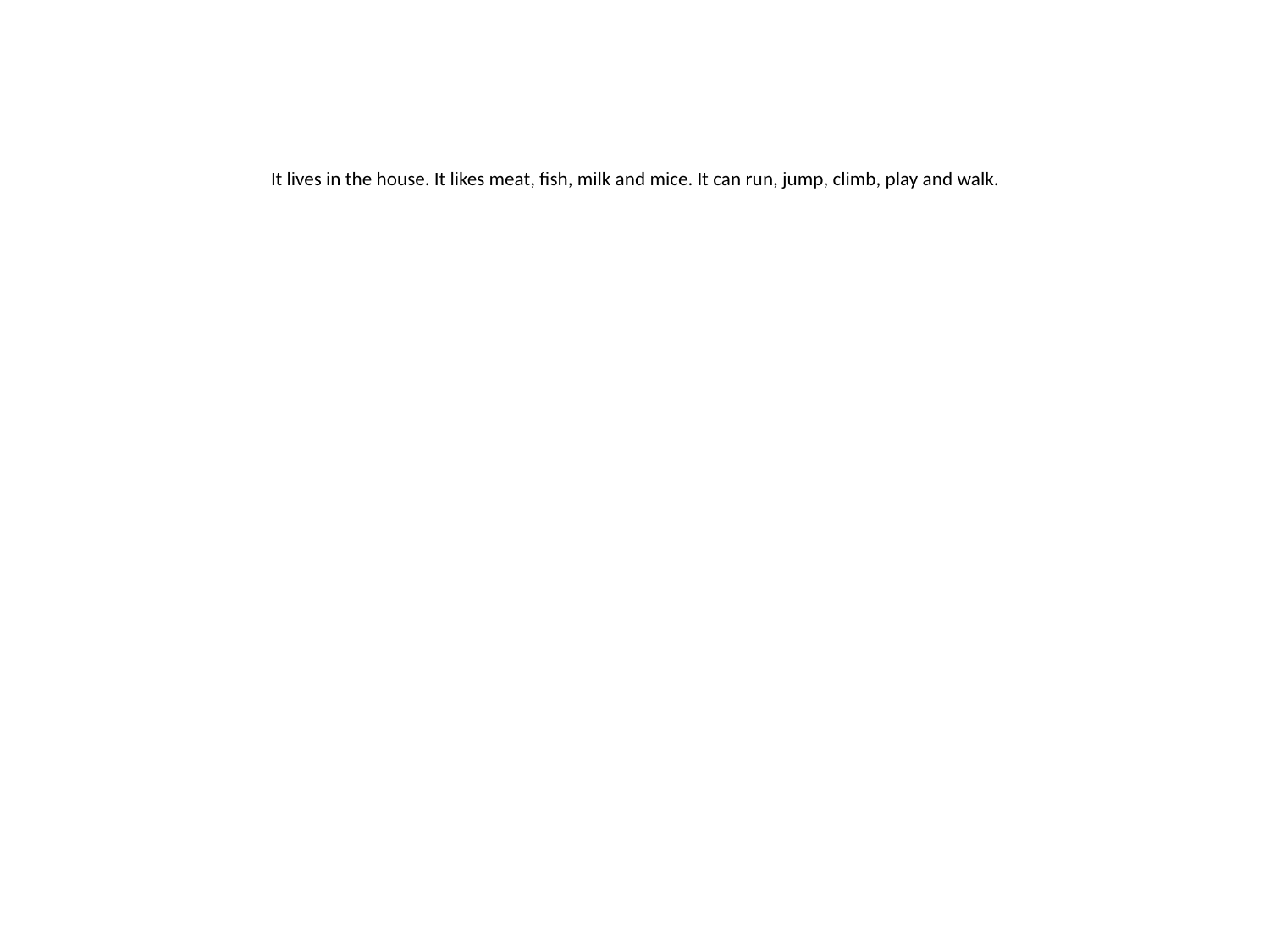

# It lives in the house. It likes meat, fish, milk and mice. It can run, jump, climb, play and walk.